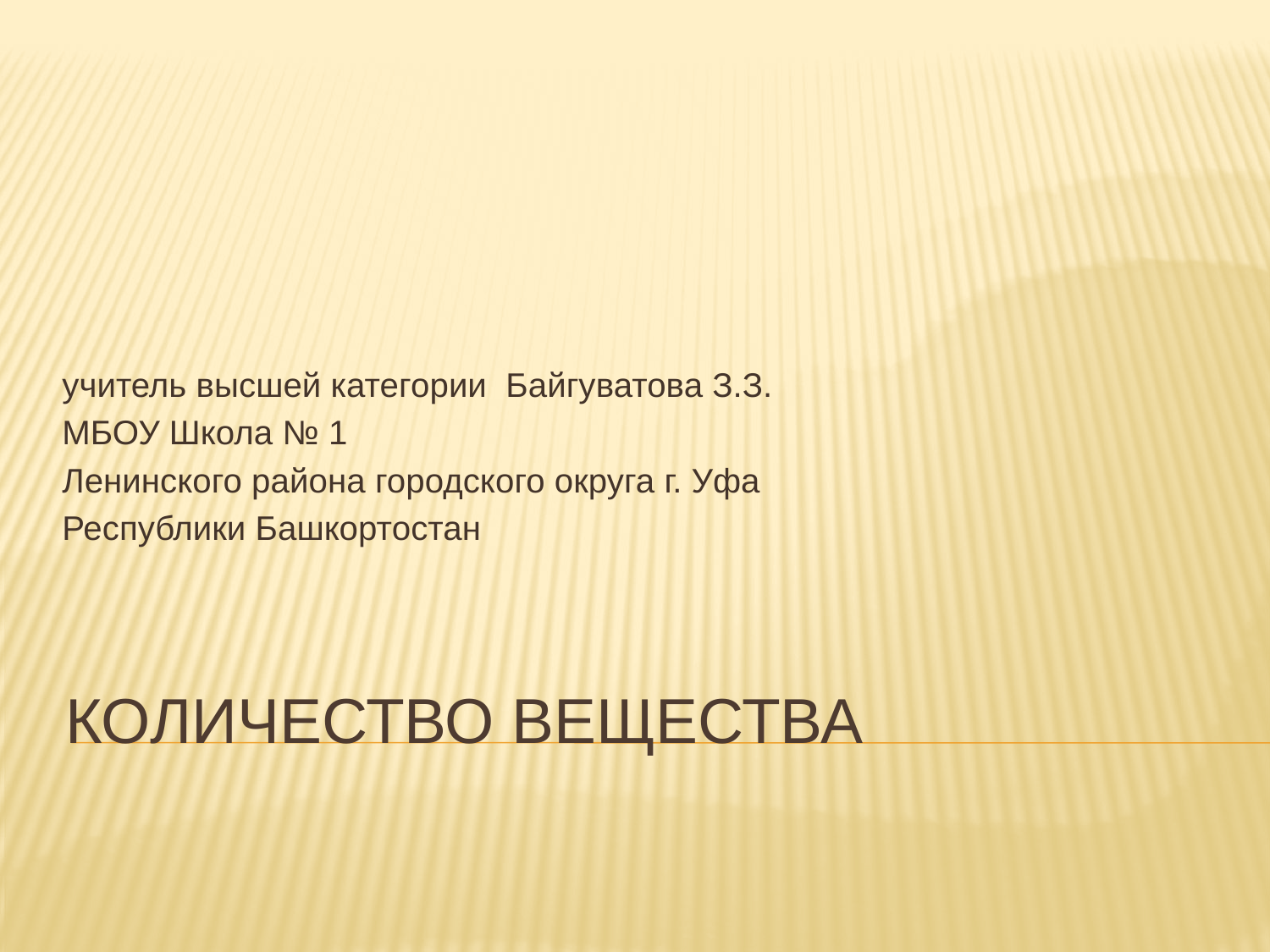

учитель высшей категории  Байгуватова З.З.
МБОУ Школа № 1
Ленинского района городского округа г. Уфа
Республики Башкортостан

# Количество вещества